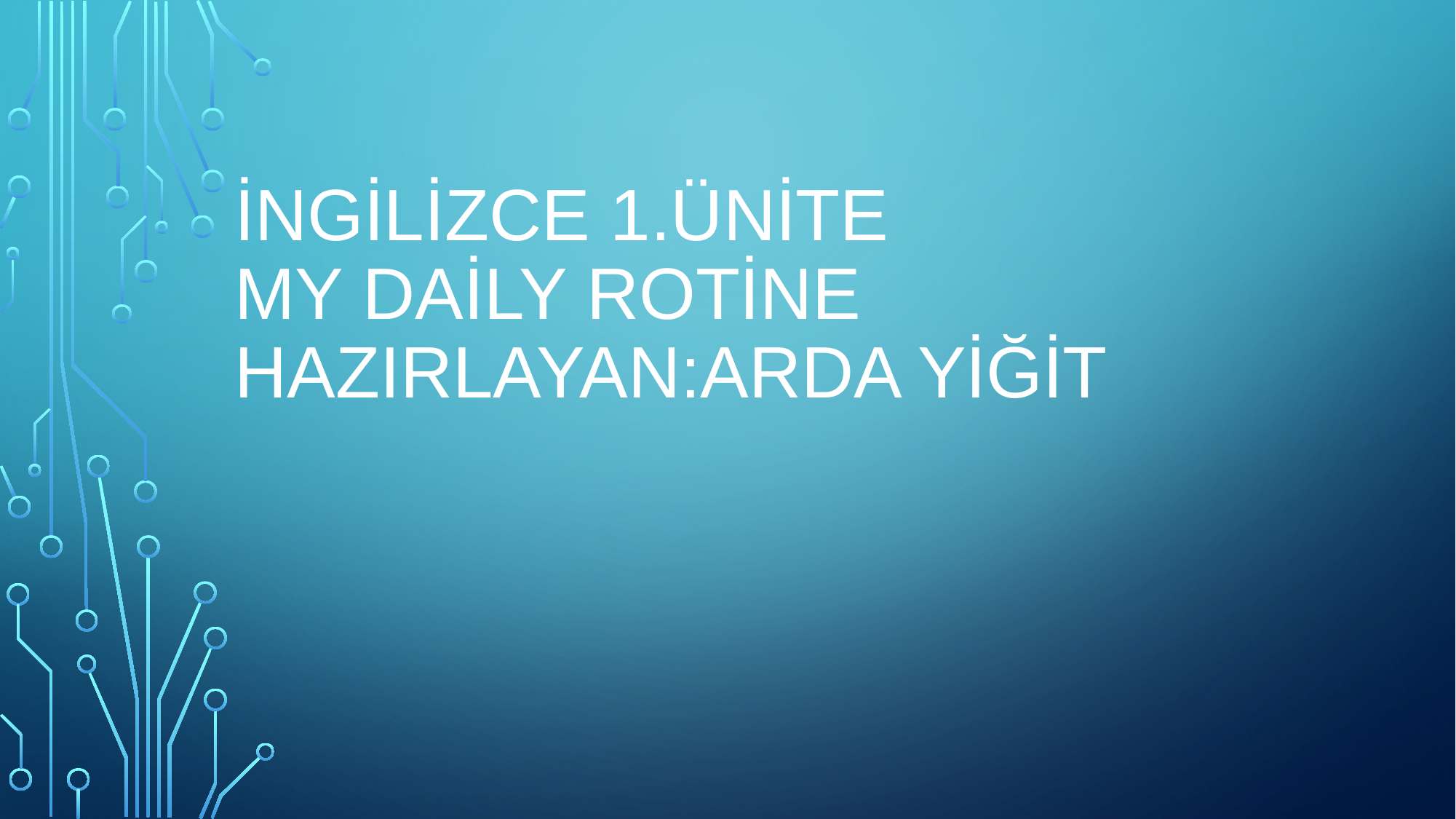

# İngilizce 1.ünite My daily rotine Hazırlayan:Arda YİĞİT